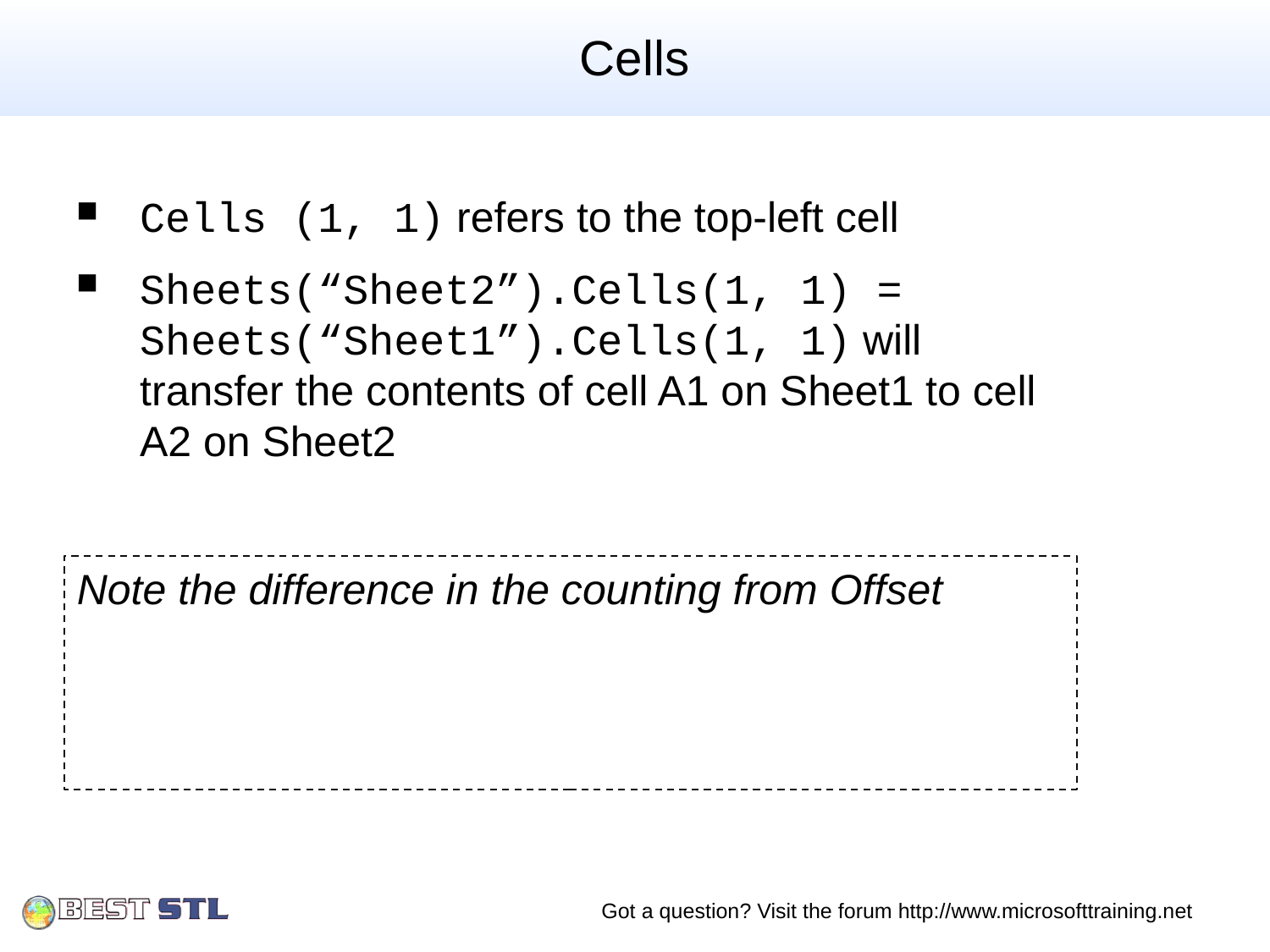

# Cells
Cells (1, 1) refers to the top-left cell
Sheets(“Sheet2”).Cells(1, 1) = Sheets(“Sheet1”).Cells(1, 1) will transfer the contents of cell A1 on Sheet1 to cell A2 on Sheet2
Note the difference in the counting from Offset

Got a question? Visit the forum http://www.microsofttraining.net